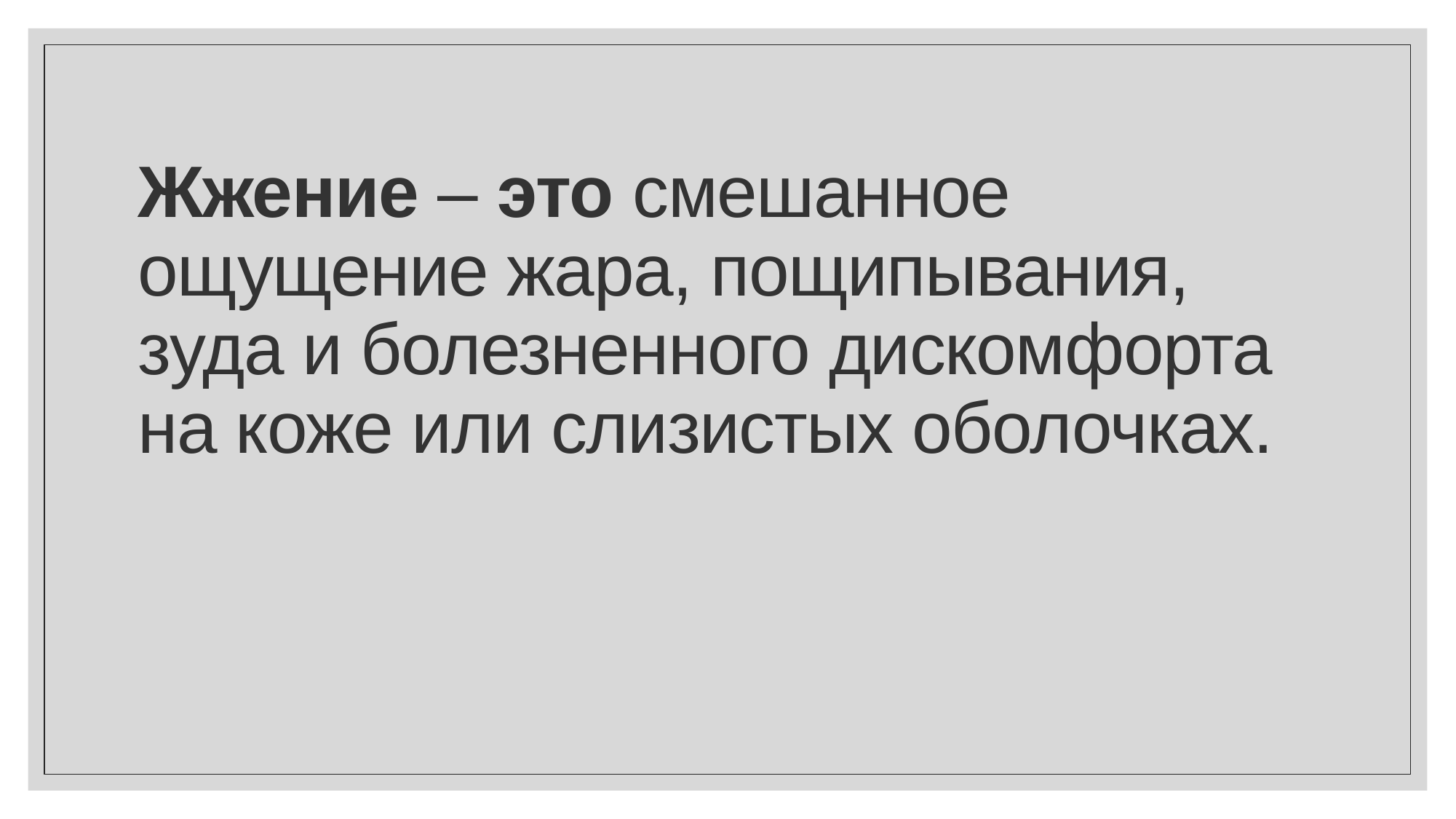

# Жжение – это смешанное ощущение жара, пощипывания, зуда и болезненного дискомфорта на коже или слизистых оболочках.